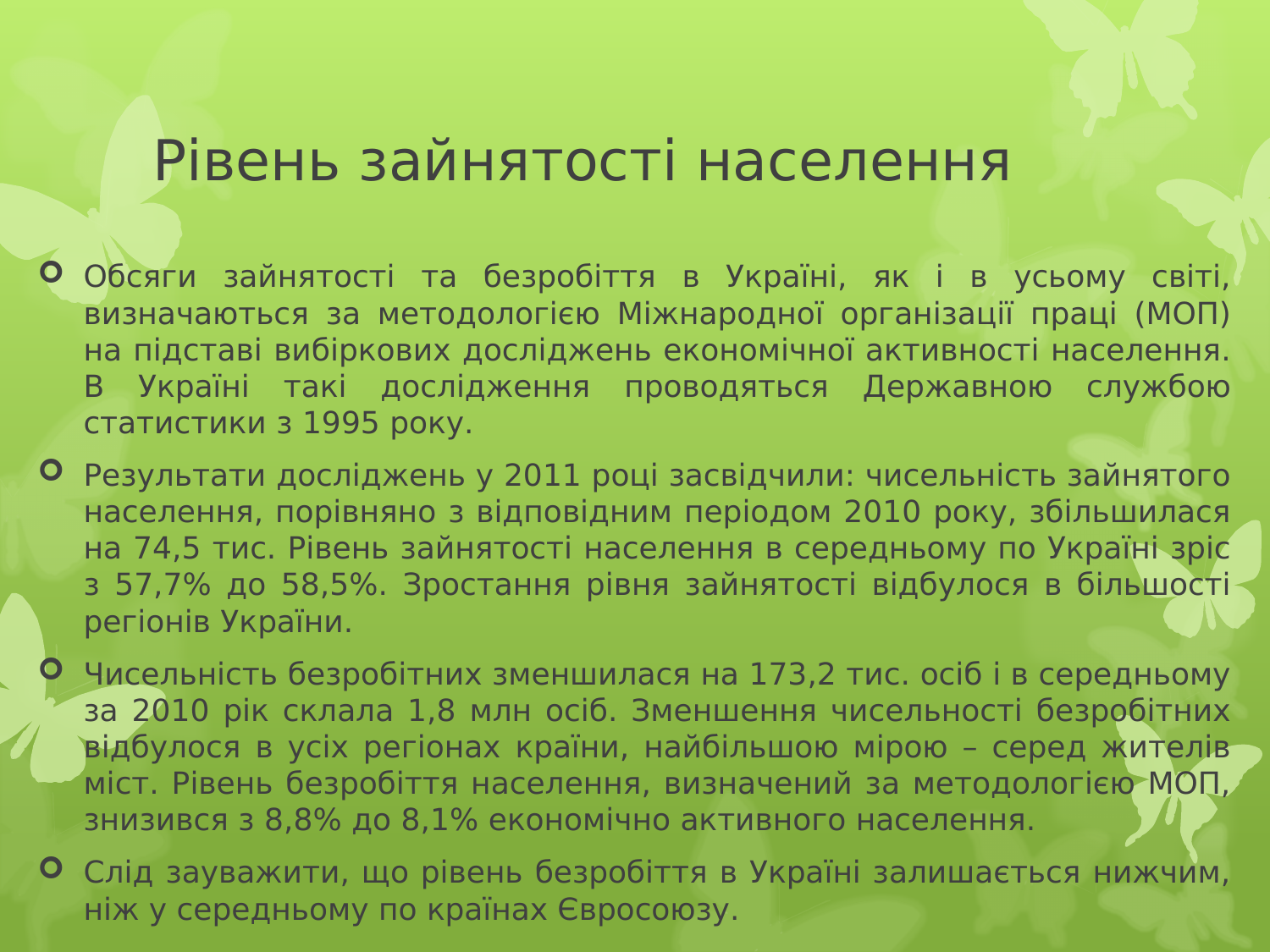

# Рівень зайнятості населення
Обсяги зайнятості та безробіття в Україні, як і в усьому світі, визначаються за методологією Міжнародної організації праці (МОП) на підставі вибіркових досліджень економічної активності населення. В Україні такі дослідження проводяться Державною службою статистики з 1995 року.
Результати досліджень у 2011 році засвідчили: чисельність зайнятого населення, порівняно з відповідним періодом 2010 року, збільшилася на 74,5 тис. Рівень зайнятості населення в середньому по Україні зріс з 57,7% до 58,5%. Зростання рівня зайнятості відбулося в більшості регіонів України.
Чисельність безробітних зменшилася на 173,2 тис. осіб і в середньому за 2010 рік склала 1,8 млн осіб. Зменшення чисельності безробітних відбулося в усіх регіонах країни, найбільшою мірою – серед жителів міст. Рівень безробіття населення, визначений за методологією МОП, знизився з 8,8% до 8,1% економічно активного населення.
Слід зауважити, що рівень безробіття в Україні залишається нижчим, ніж у середньому по країнах Євросоюзу.